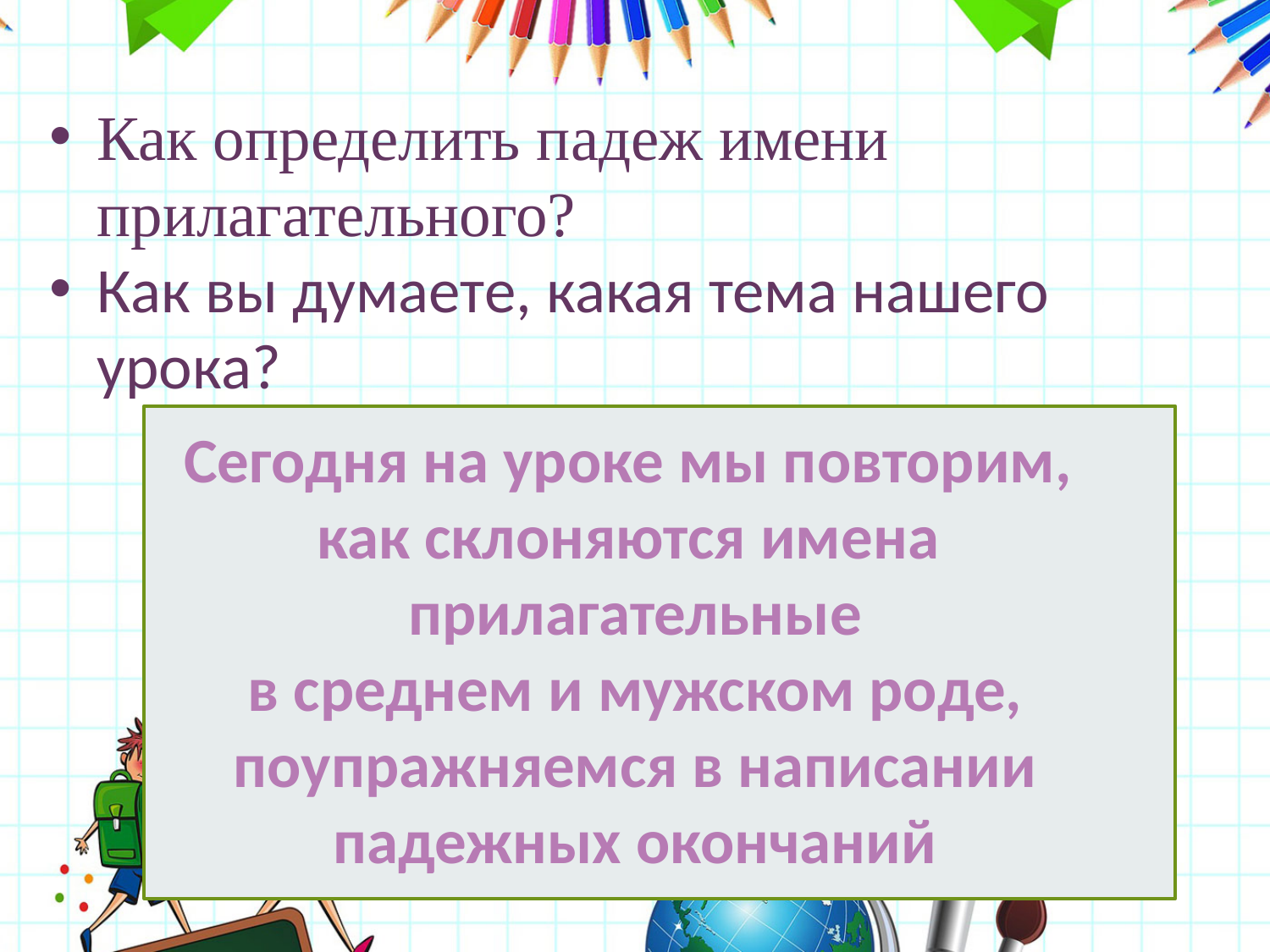

Как определить падеж имени прилагательного?
Как вы думаете, какая тема нашего урока?

Сегодня на уроке мы повторим,
как склоняются имена
прилагательные
в среднем и мужском роде,
поупражняемся в написании
падежных окончаний